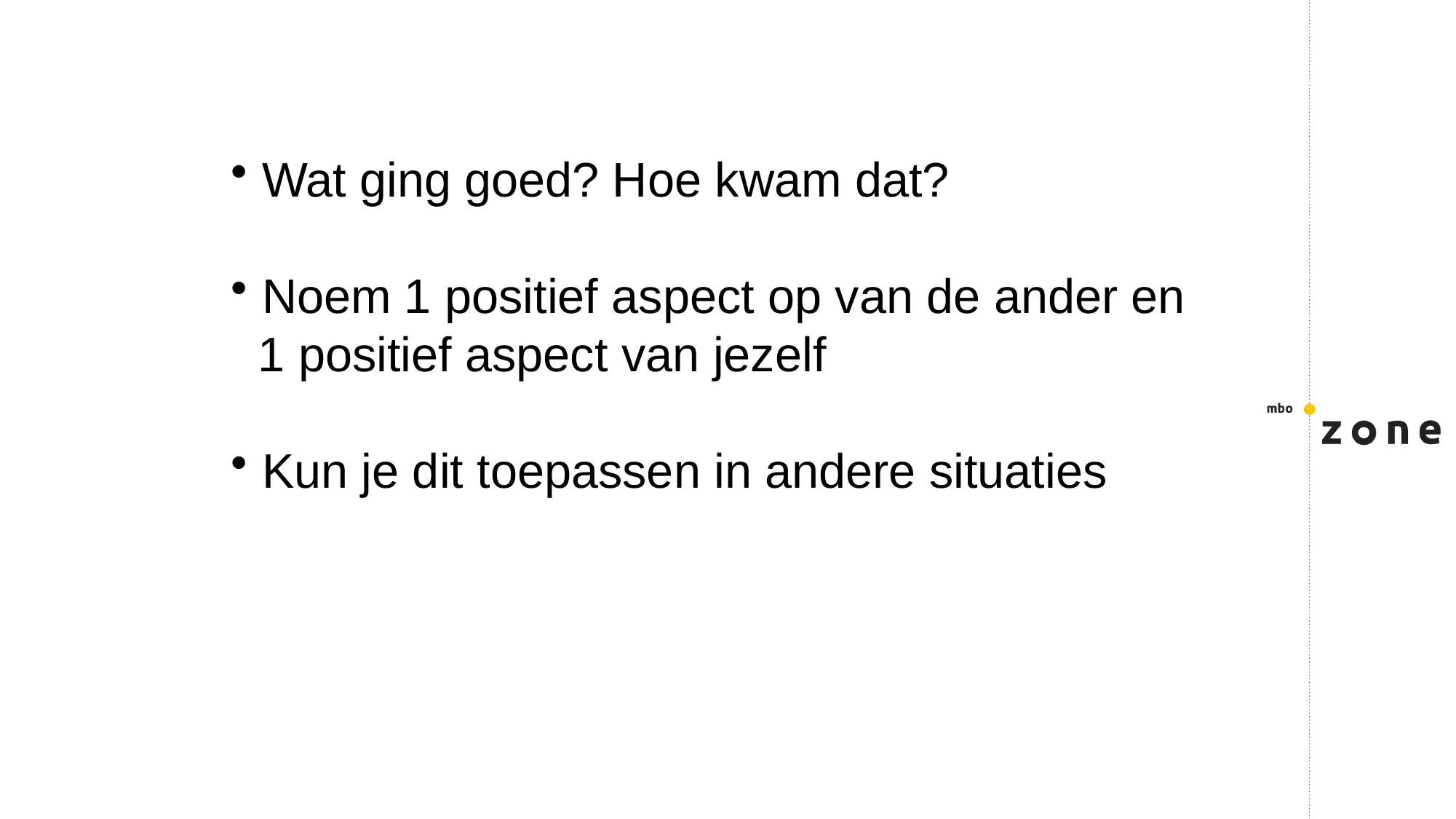

Wat ging goed? Hoe kwam dat?
 Noem 1 positief aspect op van de ander en
  1 positief aspect van jezelf
 Kun je dit toepassen in andere situaties